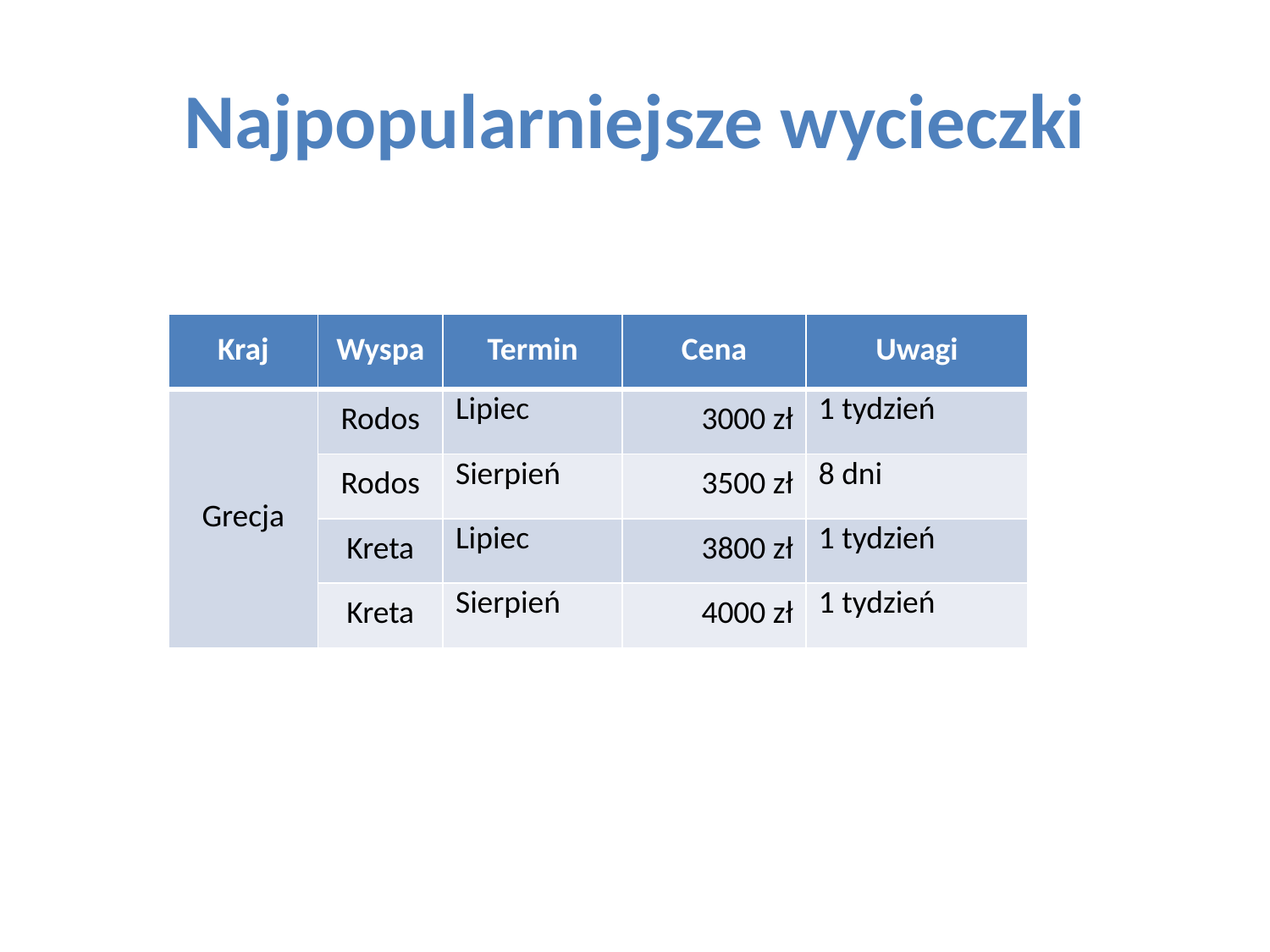

# Najpopularniejsze wycieczki
| Kraj | Wyspa | Termin | Cena | Uwagi |
| --- | --- | --- | --- | --- |
| Grecja | Rodos | Lipiec | 3000 zł | 1 tydzień |
|  | Rodos | Sierpień | 3500 zł | 8 dni |
|  | Kreta | Lipiec | 3800 zł | 1 tydzień |
|  | Kreta | Sierpień | 4000 zł | 1 tydzień |